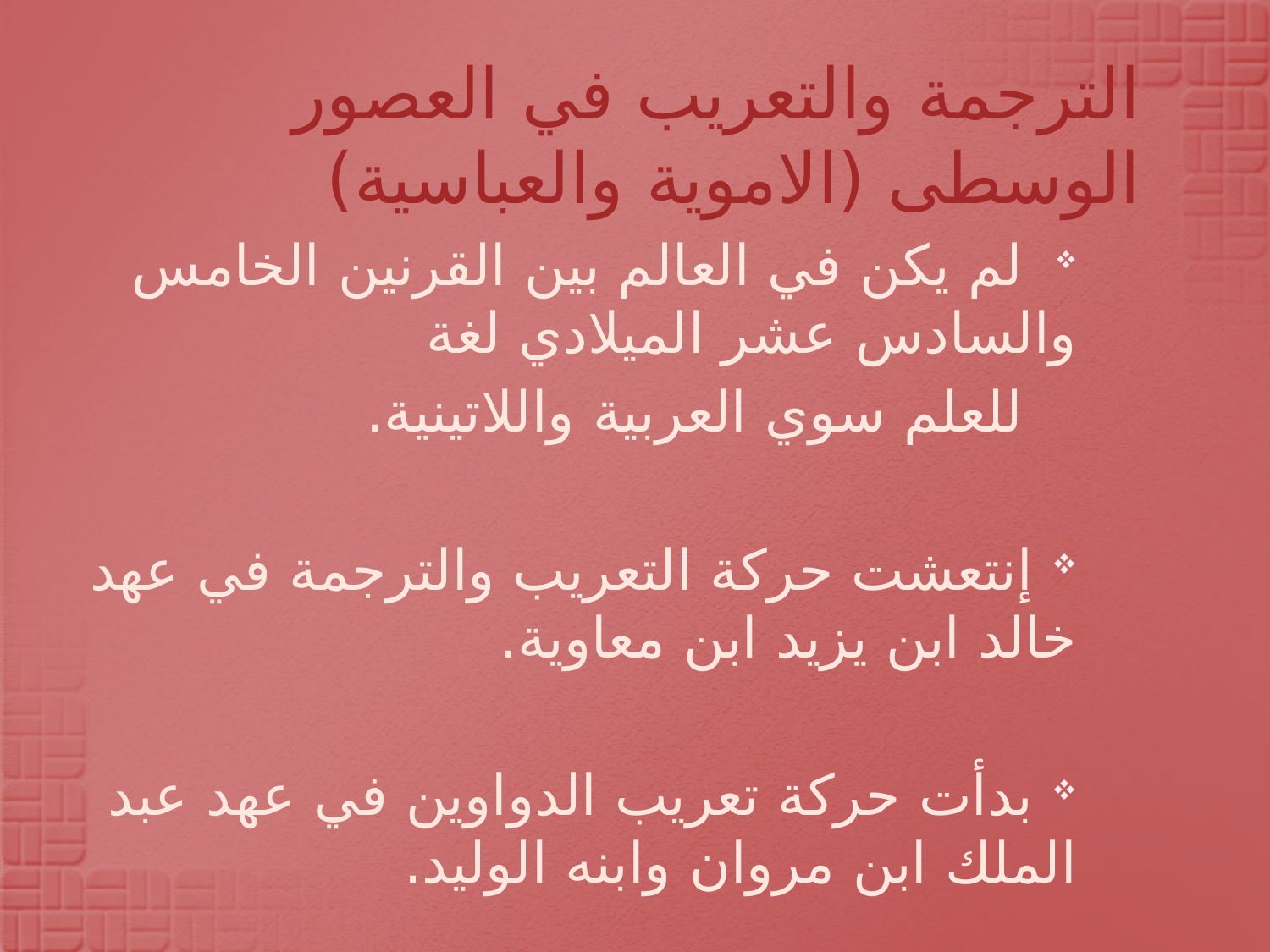

الترجمة والتعريب في العصور الوسطى (الاموية والعباسية)
  لم يكن في العالم بين القرنين الخامس والسادس عشر الميلادي لغة
   للعلم سوي العربية واللاتينية.

 إنتعشت حركة التعريب والترجمة في عهد خالد ابن يزيد ابن معاوية.

 بدأت حركة تعريب الدواوين في عهد عبد الملك ابن مروان وابنه الوليد.

 كان العصر الذهبي للترجمة والتأليف في العصر العباسي بدءًا من ابي
   جعفر المنصور وإنتهاءًا بهارون الرشيد وابنه المأمون.